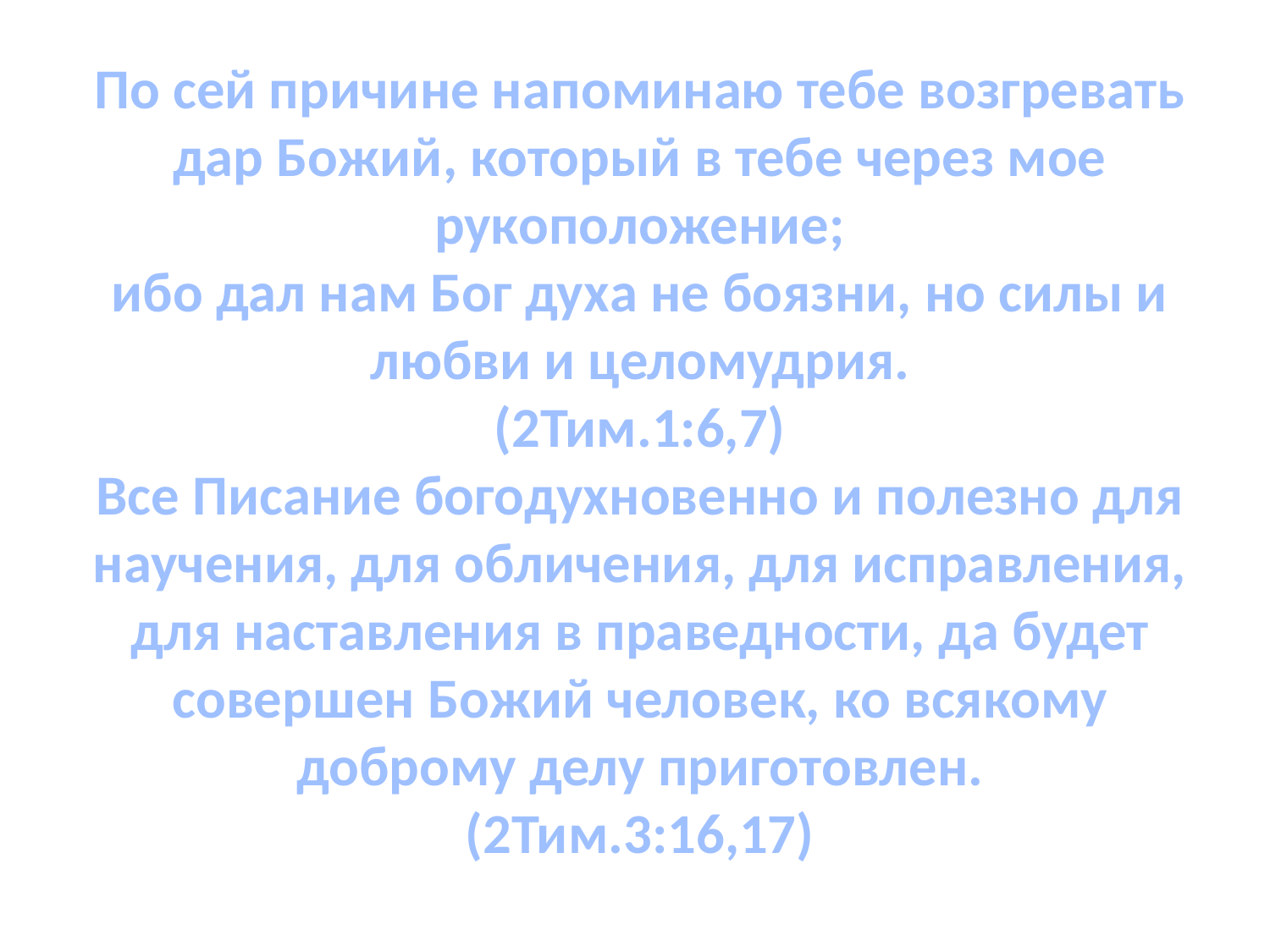

По сей причине напоминаю тебе возгревать дар Божий, который в тебе через мое рукоположение;
ибо дал нам Бог духа не боязни, но силы и любви и целомудрия.
(2Тим.1:6,7)
Все Писание богодухновенно и полезно для научения, для обличения, для исправления, для наставления в праведности, да будет совершен Божий человек, ко всякому доброму делу приготовлен.
(2Тим.3:16,17)